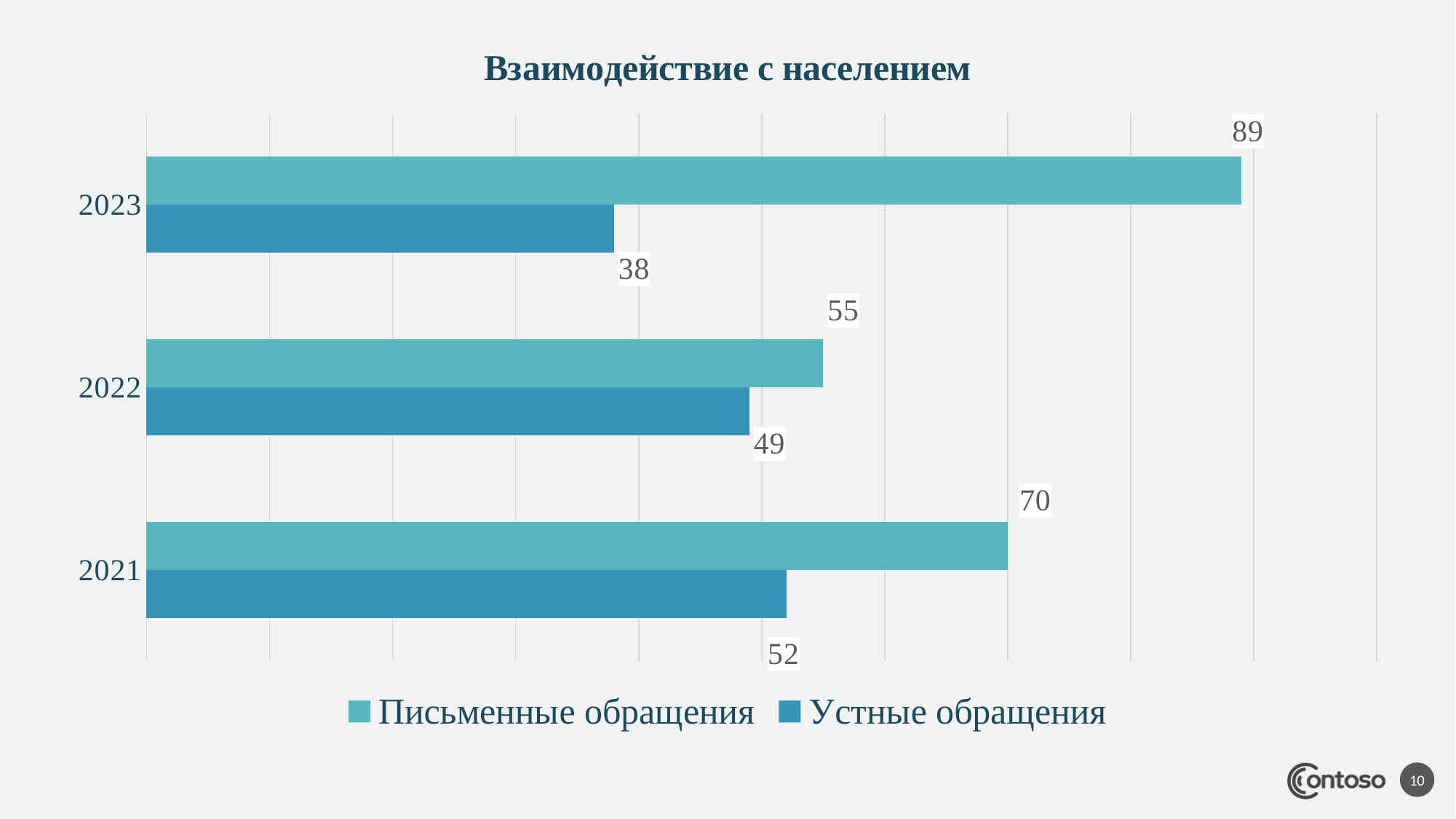

### Chart: Взаимодействие с населением

| Category | Устные обращения | Письменные обращения |
|---|---|---|
| 2021 | 52.0 | 70.0 |
| 2022 | 49.0 | 55.0 |
| 2023 | 38.0 | 89.0 |
10